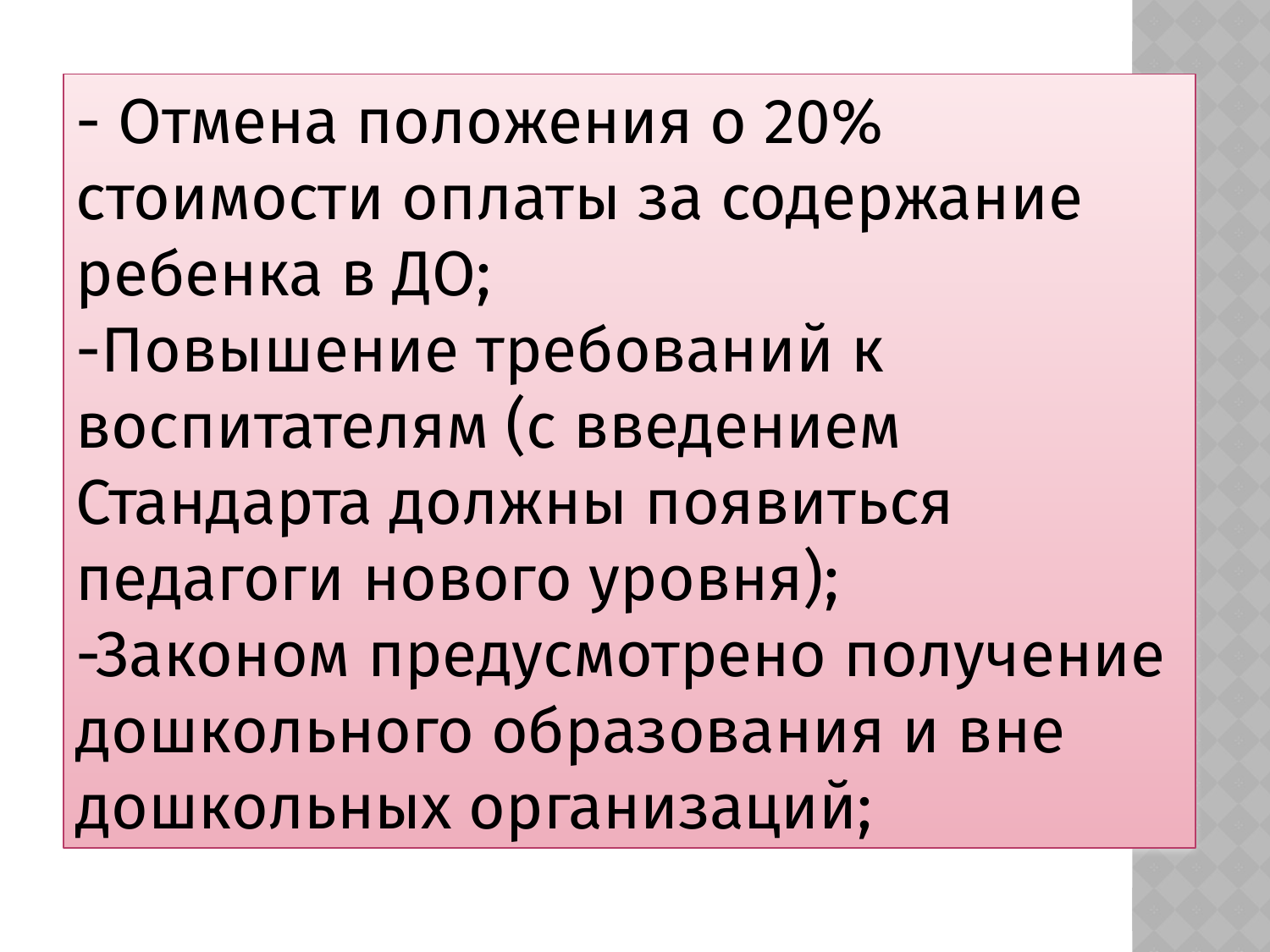

- Отмена положения о 20% стоимости оплаты за содержание ребенка в ДО;
-Повышение требований к воспитателям (с введением Стандарта должны появиться педагоги нового уровня);
-Законом предусмотрено получение дошкольного образования и вне дошкольных организаций;